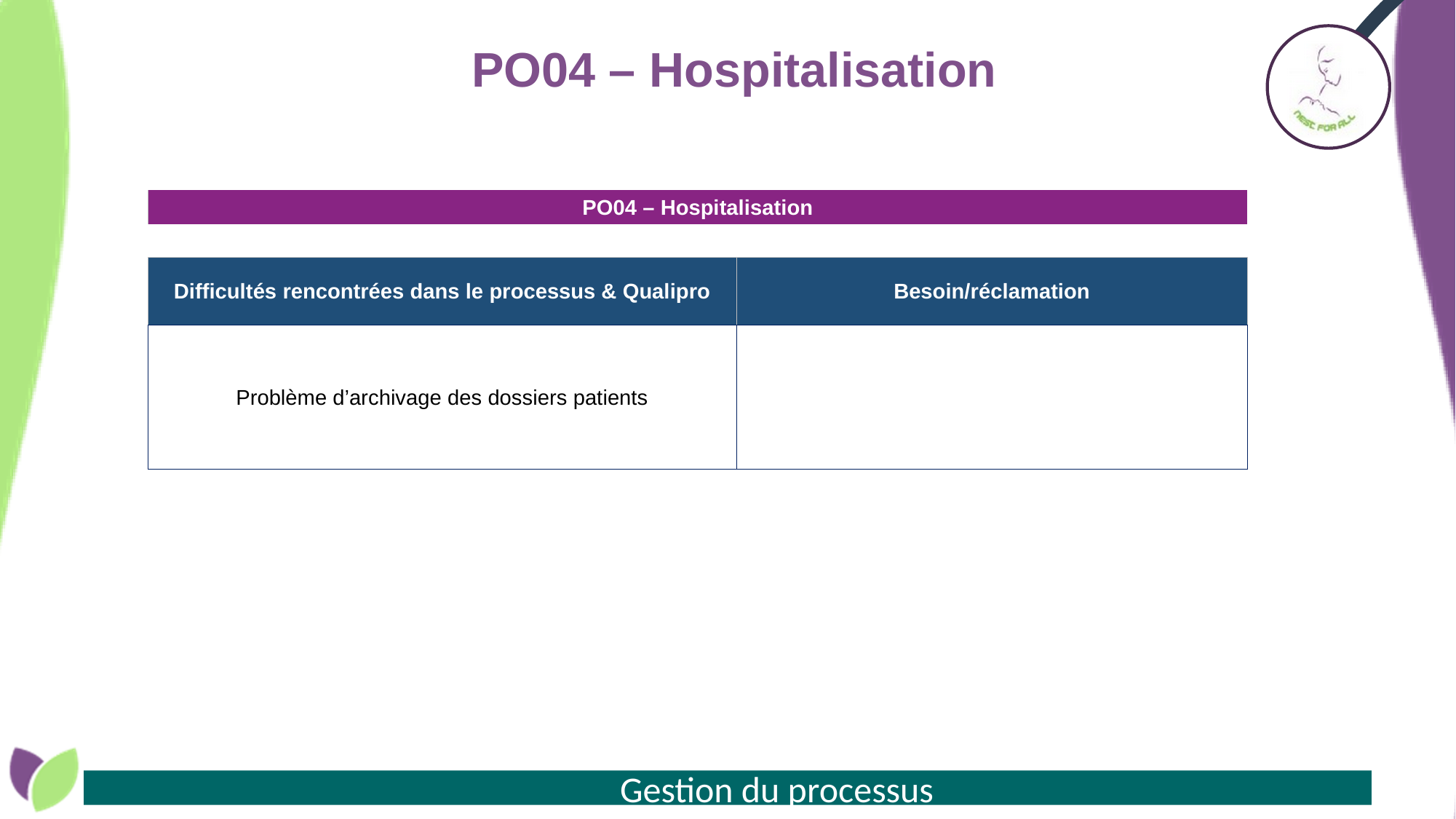

# PO04 – Hospitalisation
| PO04 – Hospitalisation |  |
| --- | --- |
|  |  |
| Difficultés rencontrées dans le processus & Qualipro | Besoin/réclamation |
| Problème d’archivage des dossiers patients |  |
Gestion du processus